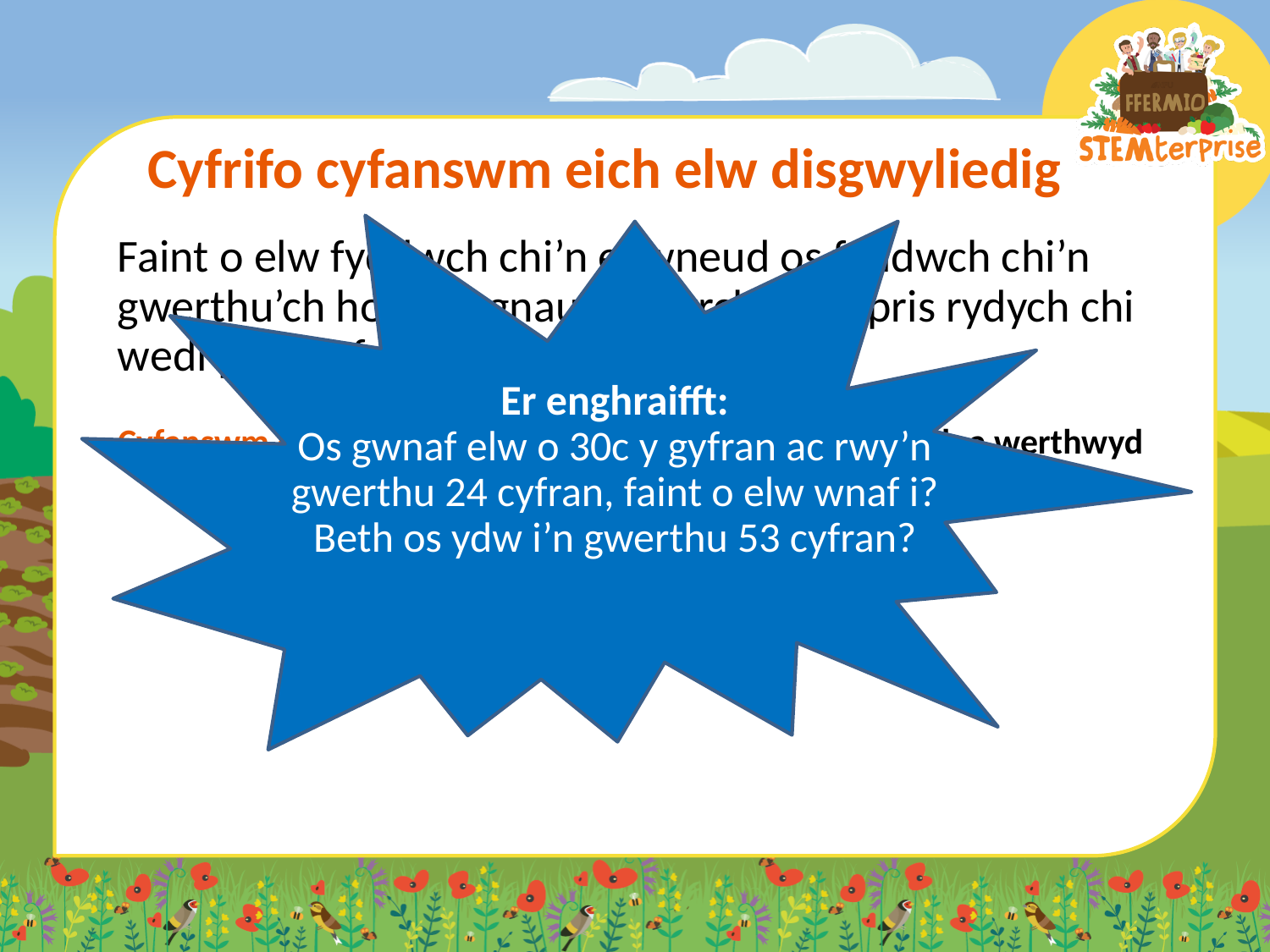

# Cyfrifo cyfanswm eich elw disgwyliedig

Faint o elw fyddwch chi’n ei wneud os fyddwch chi’n gwerthu’ch holl ddognau cynnyrch am y pris rydych chi wedi penderfynu arno?
Cyfanswm elw = elw fesul uned x nifer y dognau cynnyrch a werthwyd
Er enghraifft:
Os gwnaf elw o 30c y gyfran ac rwy’n gwerthu 24 cyfran, faint o elw wnaf i?
Beth os ydw i’n gwerthu 53 cyfran?